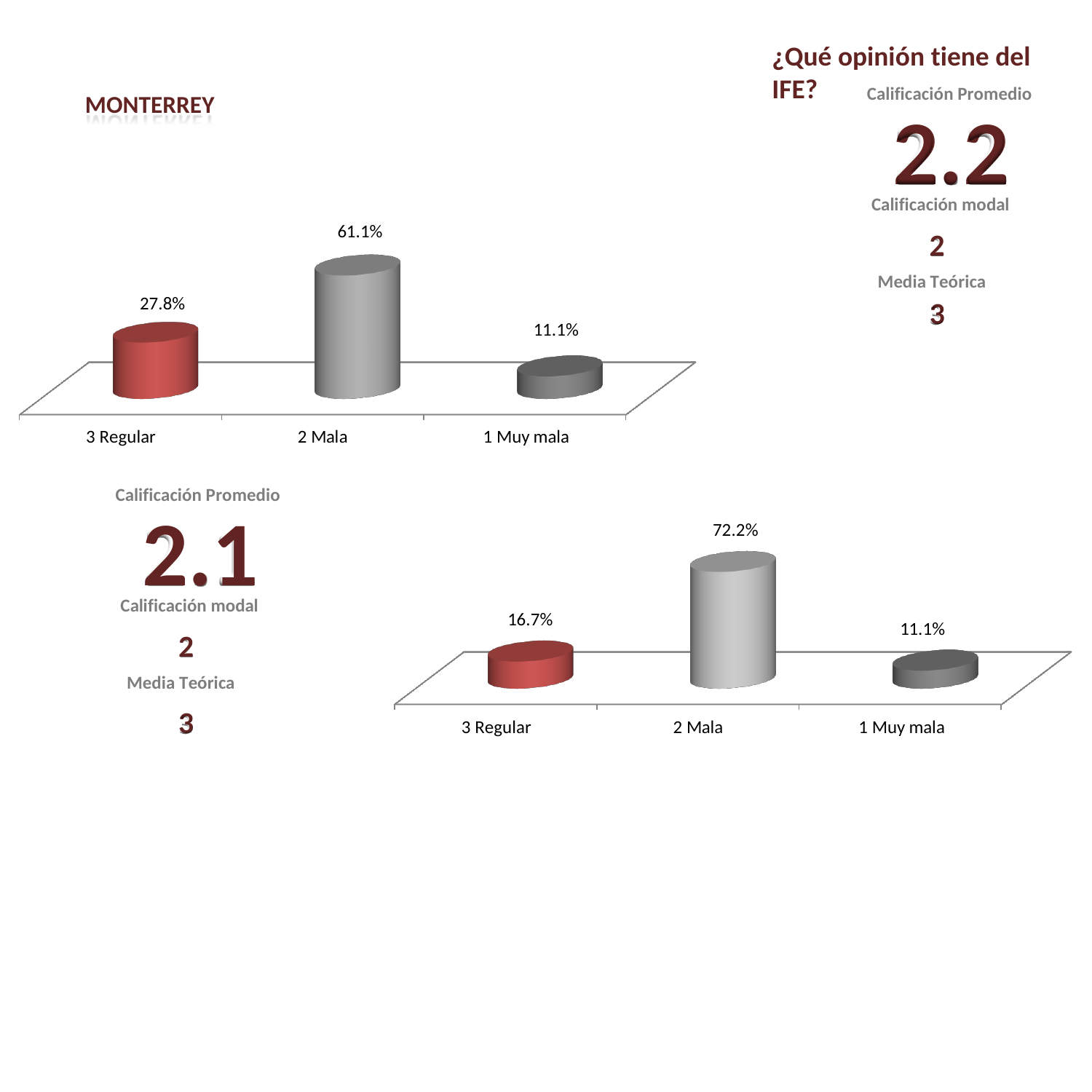

¿Qué opinión tiene del IFE?

Calificación Promedio
MONTERREY
2.2

Calificación modal

2
Media Teórica

61.1%

27.8%
3
11.1%

3 Regular
2 Mala
1 Muy mala

Calificación Promedio
2.1

72.2%
Calificación modal

2
Media Teórica

3
16.7%
11.1%

3 Regular
2 Mala
1 Muy mala